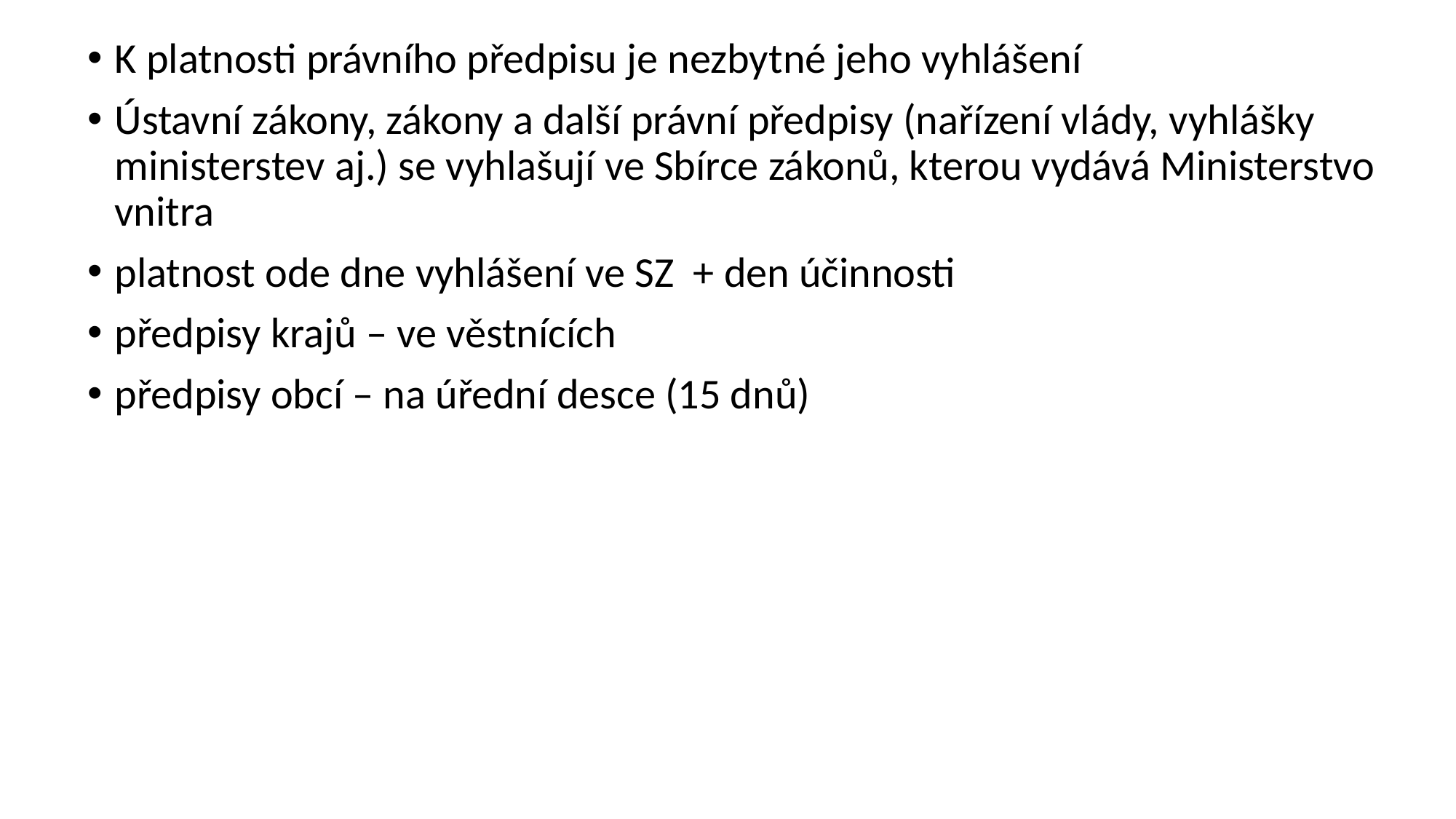

K platnosti právního předpisu je nezbytné jeho vyhlášení
Ústavní zákony, zákony a další právní předpisy (nařízení vlády, vyhlášky ministerstev aj.) se vyhlašují ve Sbírce zákonů, kterou vydává Ministerstvo vnitra
platnost ode dne vyhlášení ve SZ  + den účinnosti
předpisy krajů – ve věstnících
předpisy obcí – na úřední desce (15 dnů)